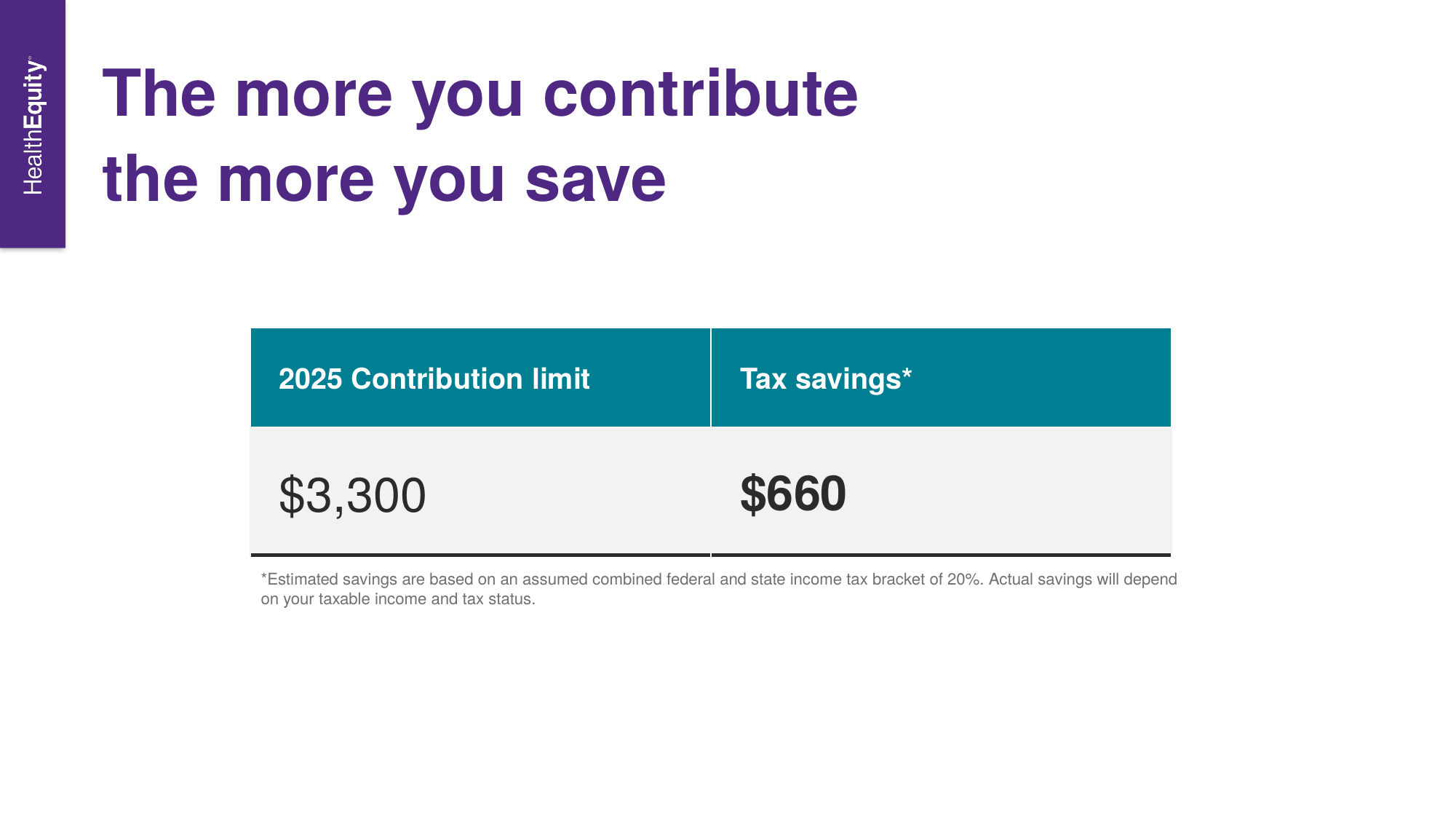

# The more you contribute the more you save
| 2025 Contribution limit | Tax savings\* |
| --- | --- |
| $3,300 | $660 |
*Estimated savings are based on an assumed combined federal and state income tax bracket of 20%. Actual savings will depend on your taxable income and tax status.